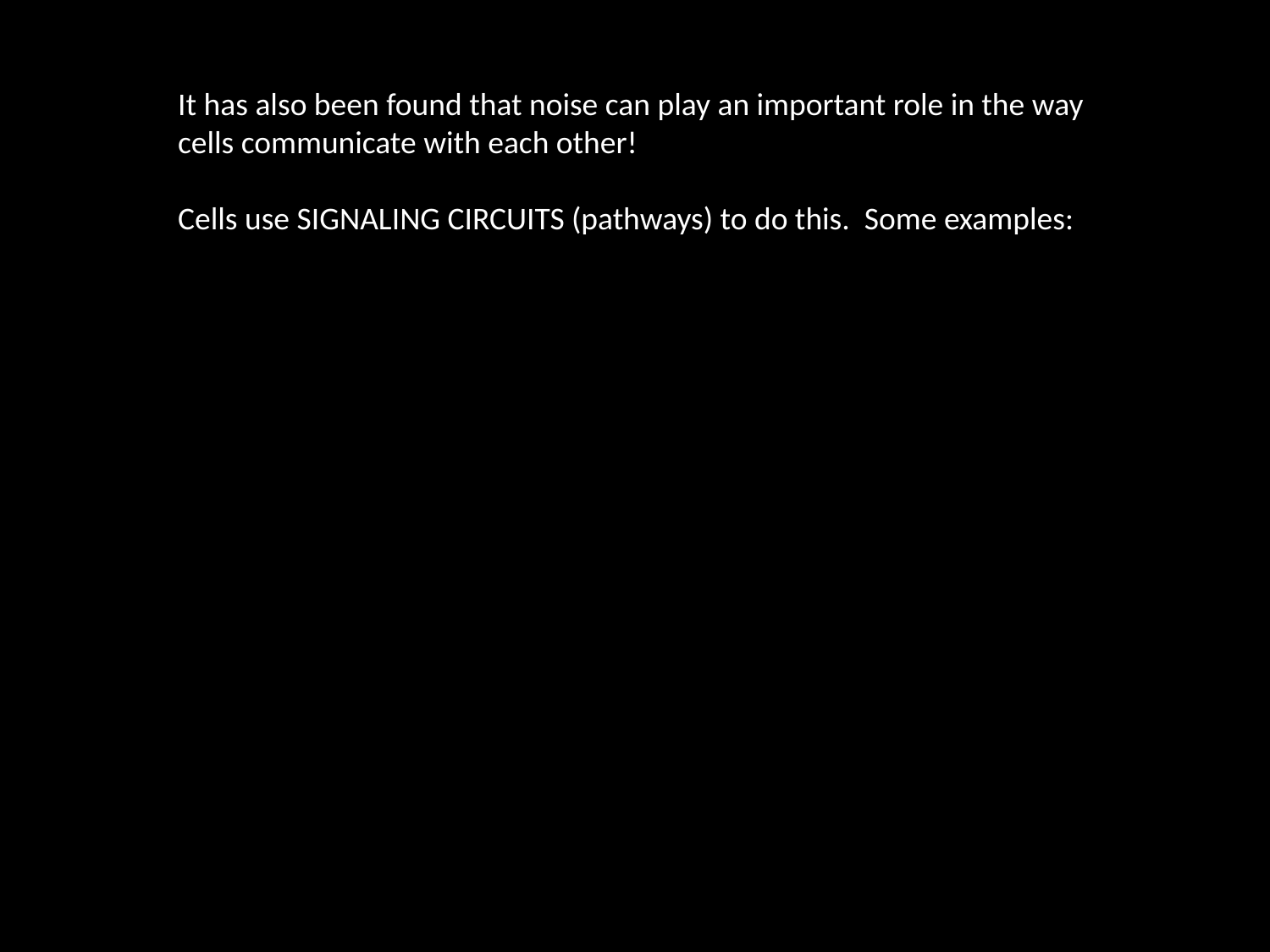

It has also been found that noise can play an important role in the way cells communicate with each other!

Cells use SIGNALING CIRCUITS (pathways) to do this.  Some examples: